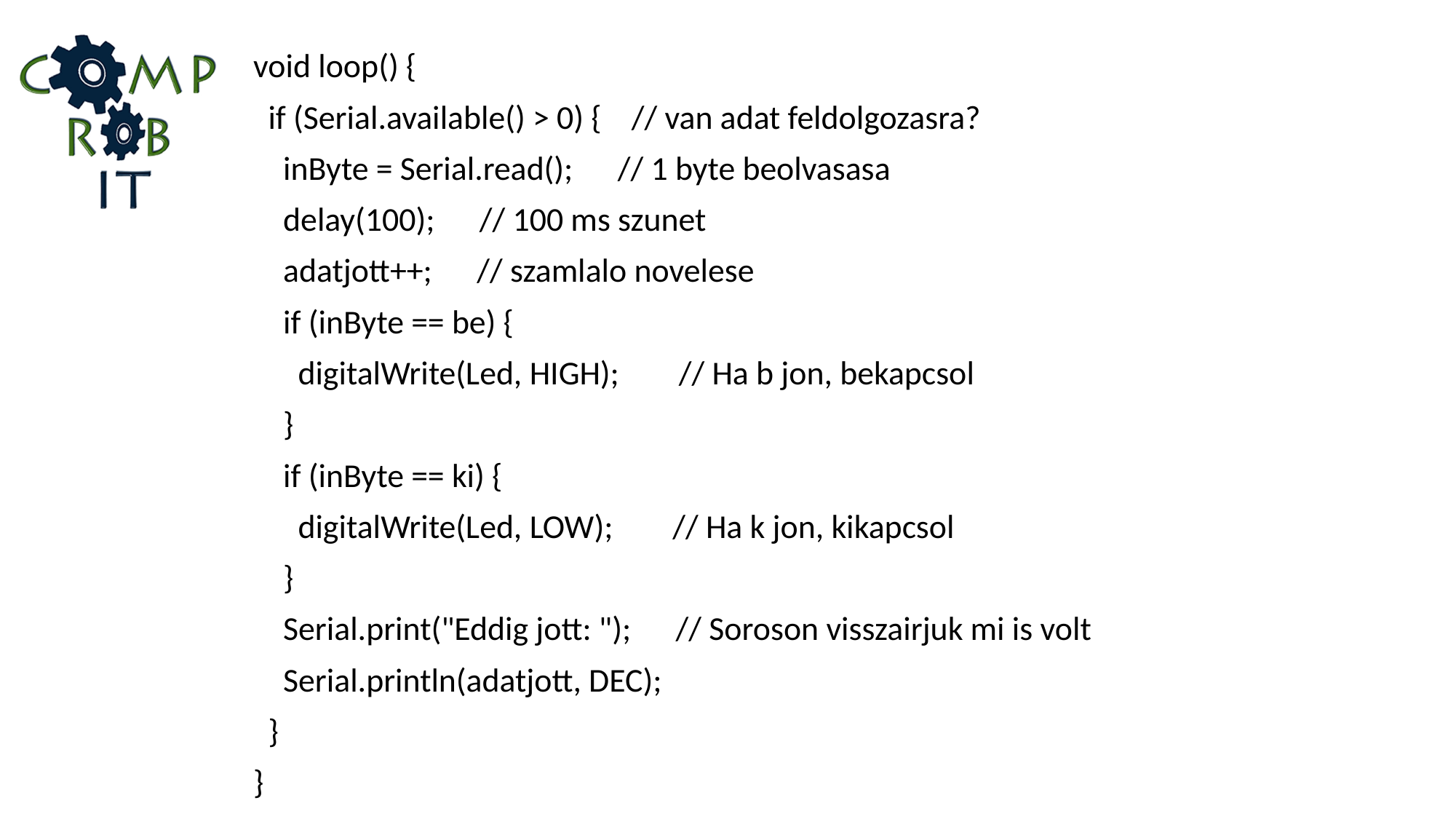

void loop() {
  if (Serial.available() > 0) {    // van adat feldolgozasra?
    inByte = Serial.read();      // 1 byte beolvasasa
    delay(100);      // 100 ms szunet
    adatjott++;      // szamlalo novelese
    if (inByte == be) {
      digitalWrite(Led, HIGH);        // Ha b jon, bekapcsol
    }
    if (inByte == ki) {
      digitalWrite(Led, LOW);        // Ha k jon, kikapcsol
    }
    Serial.print("Eddig jott: ");      // Soroson visszairjuk mi is volt
    Serial.println(adatjott, DEC);
  }
}